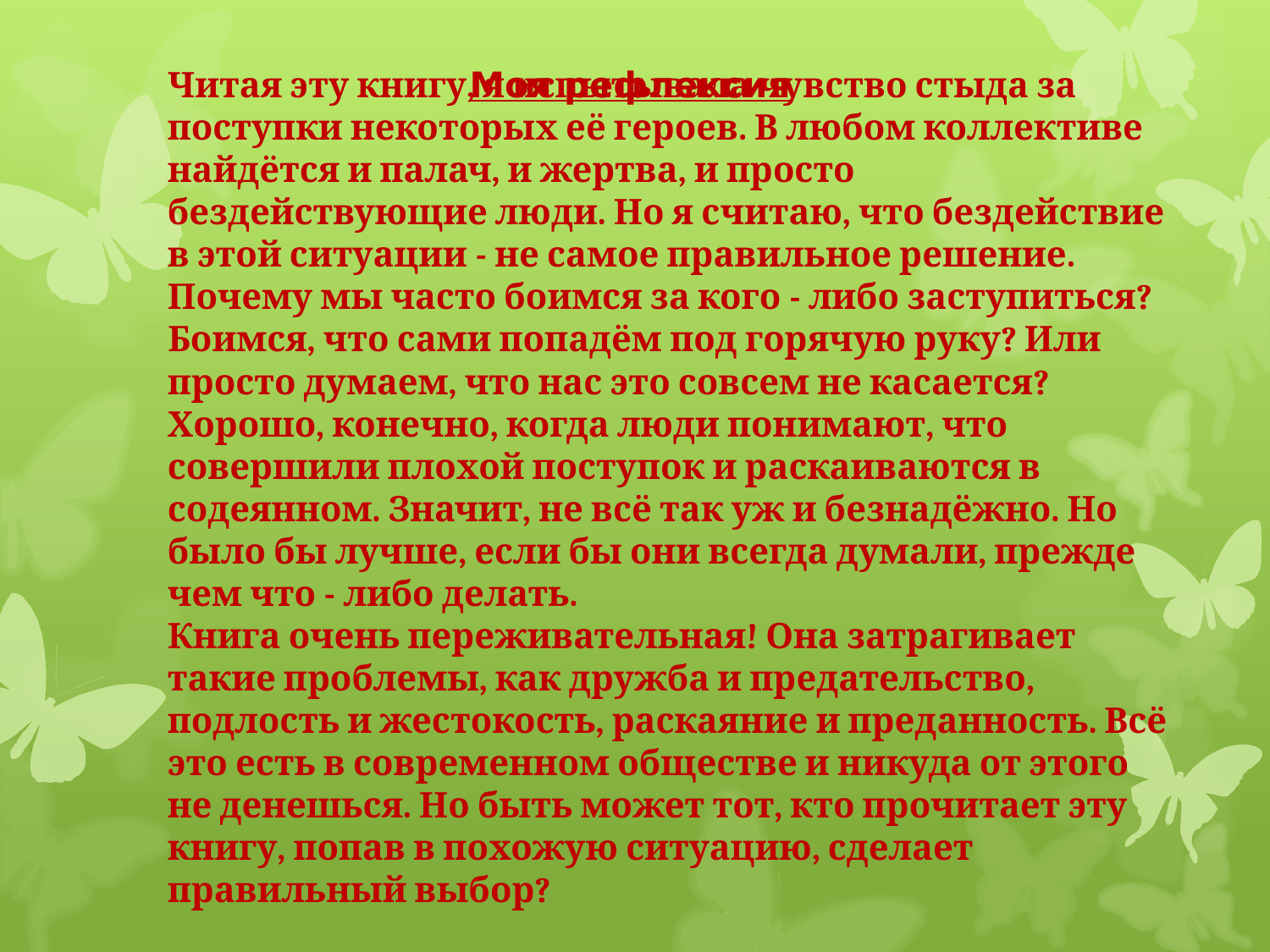

Моя рефлексия
Читая эту книгу, я испытывала чувство стыда за поступки некоторых её героев. В любом коллективе найдётся и палач, и жертва, и просто бездействующие люди. Но я считаю, что бездействие в этой ситуации - не самое правильное решение. Почему мы часто боимся за кого - либо заступиться? Боимся, что сами попадём под горячую руку? Или просто думаем, что нас это совсем не касается? Хорошо, конечно, когда люди понимают, что совершили плохой поступок и раскаиваются в содеянном. Значит, не всё так уж и безнадёжно. Но было бы лучше, если бы они всегда думали, прежде чем что - либо делать.
Книга очень переживательная! Она затрагивает такие проблемы, как дружба и предательство, подлость и жестокость, раскаяние и преданность. Всё это есть в современном обществе и никуда от этого не денешься. Но быть может тот, кто прочитает эту книгу, попав в похожую ситуацию, сделает правильный выбор?